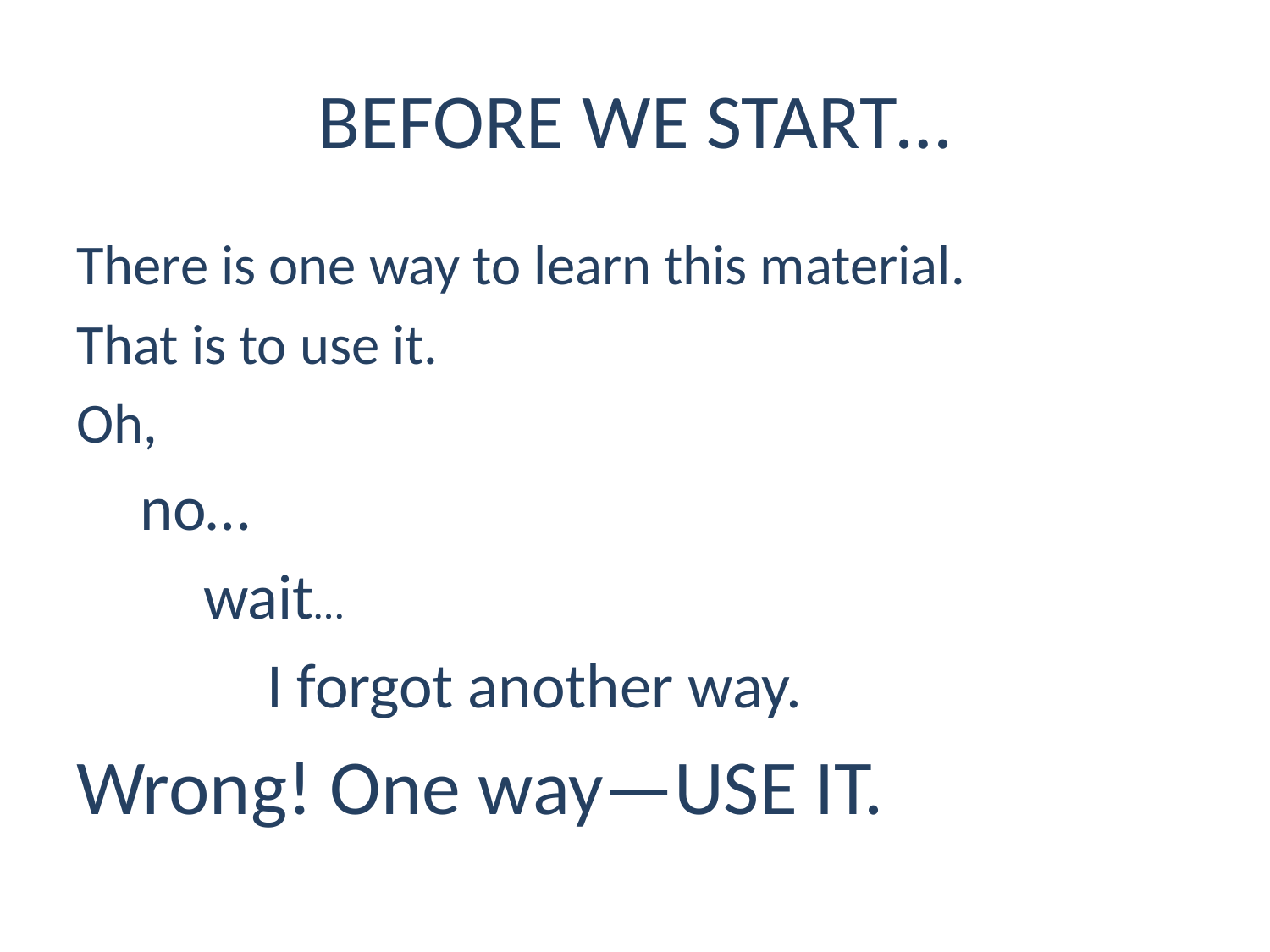

# BEFORE WE START…
There is one way to learn this material.
That is to use it.
Oh,
no…
wait…
I forgot another way.
Wrong! One way—USE IT.